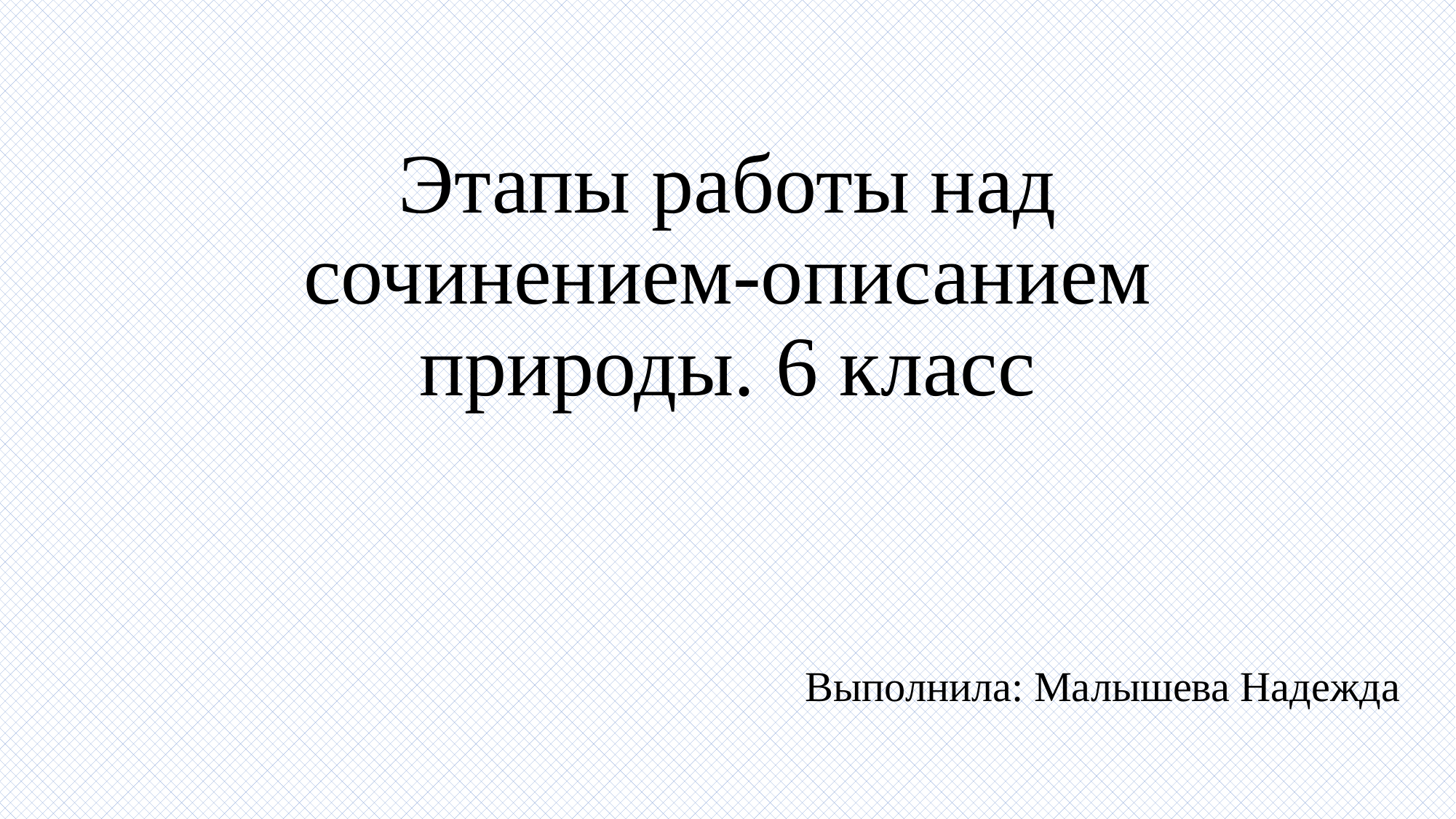

# Этапы работы над сочинением-описанием природы. 6 класс

Выполнила: Малышева Надежда